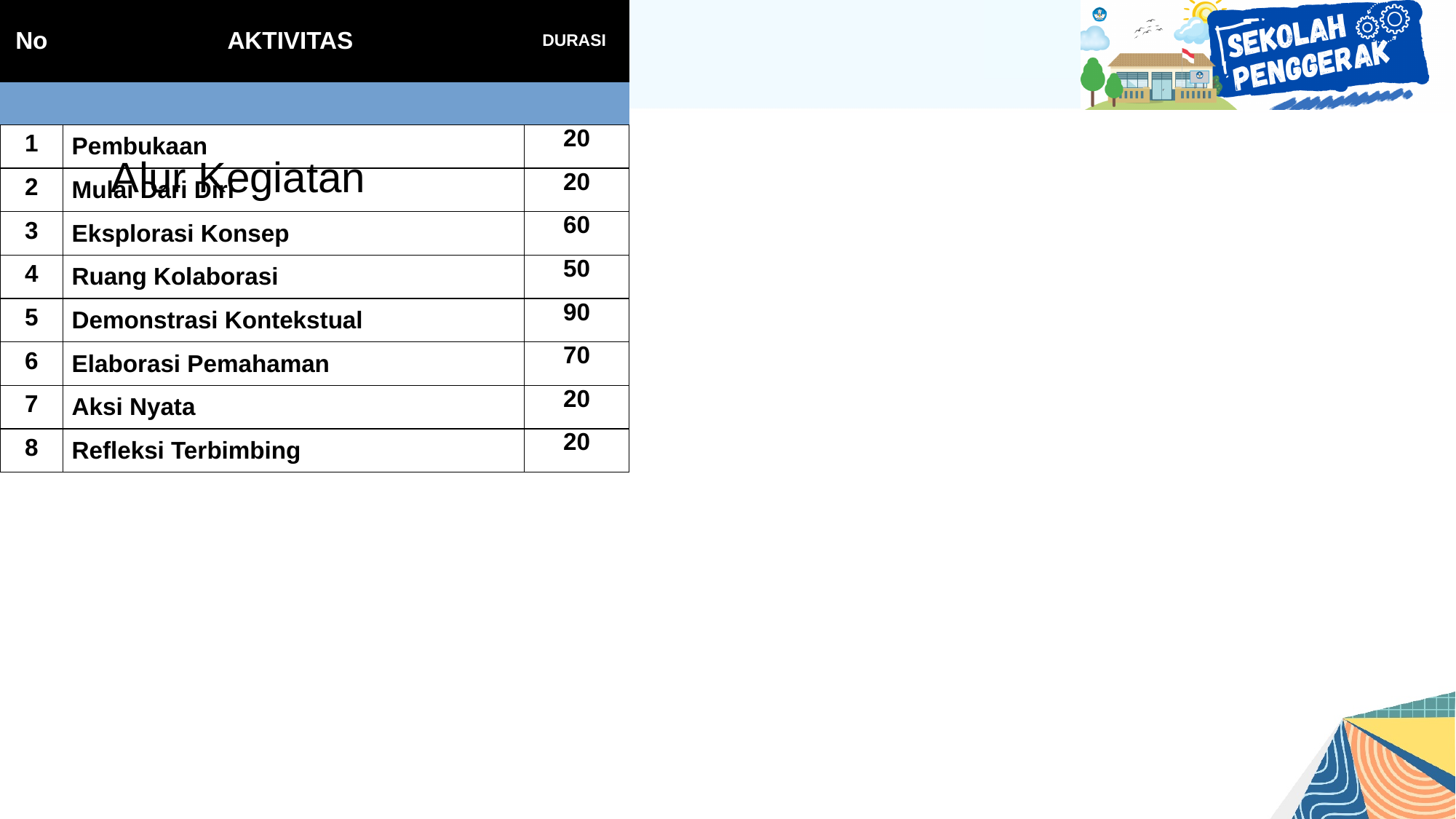

# Alur Kegiatan
| No | AKTIVITAS | DURASI |
| --- | --- | --- |
|  |  |  |
| 1 | Pembukaan | 20 |
| 2 | Mulai Dari Diri | 20 |
| 3 | Eksplorasi Konsep | 60 |
| 4 | Ruang Kolaborasi | 50 |
| 5 | Demonstrasi Kontekstual | 90 |
| 6 | Elaborasi Pemahaman | 70 |
| 7 | Aksi Nyata | 20 |
| 8 | Refleksi Terbimbing | 20 |
| 9 | Penutupan | 10 |